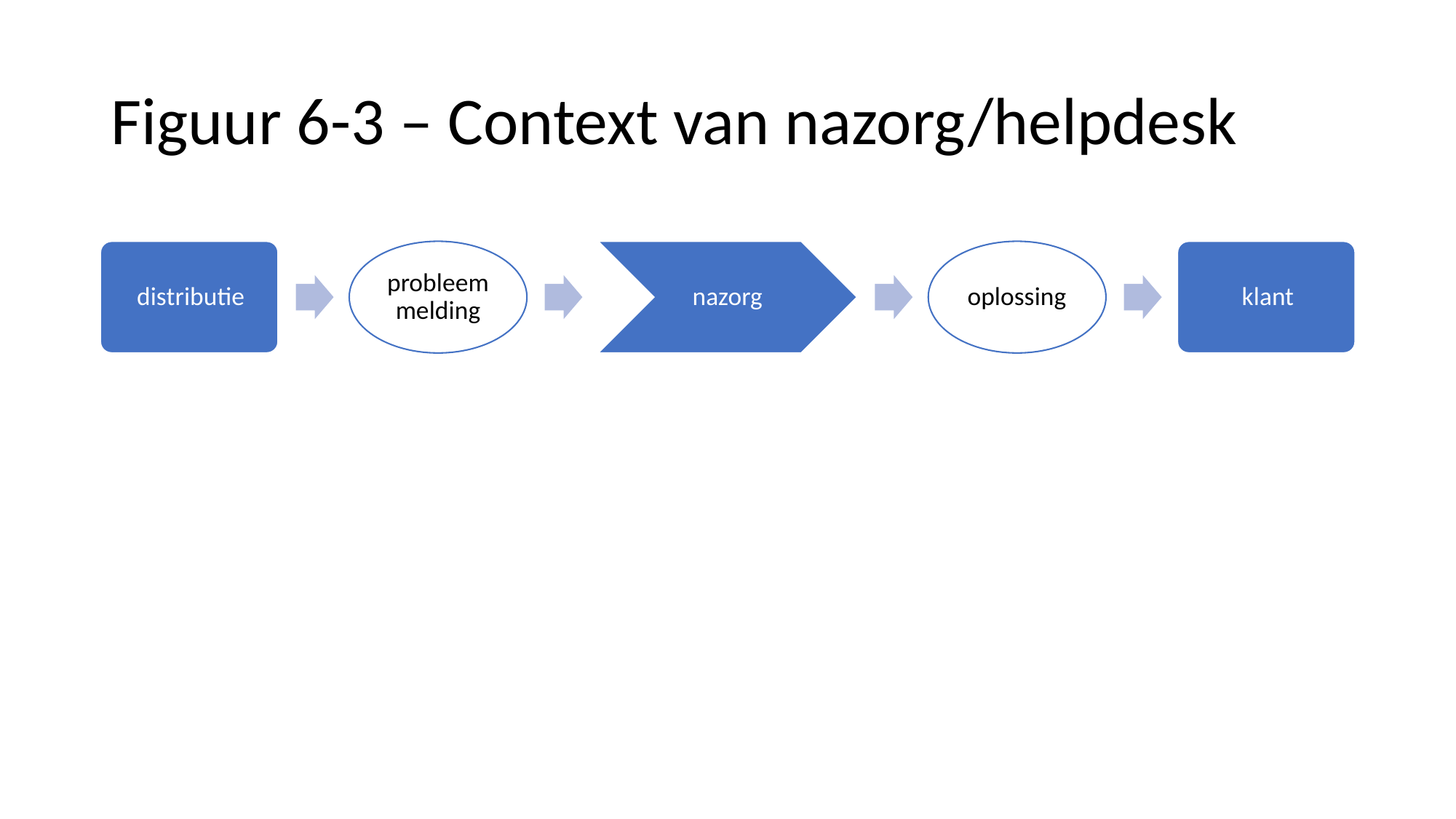

# Figuur 6-3 – Context van nazorg/helpdesk
distributie

probleem melding

nazorg

oplossing

klant